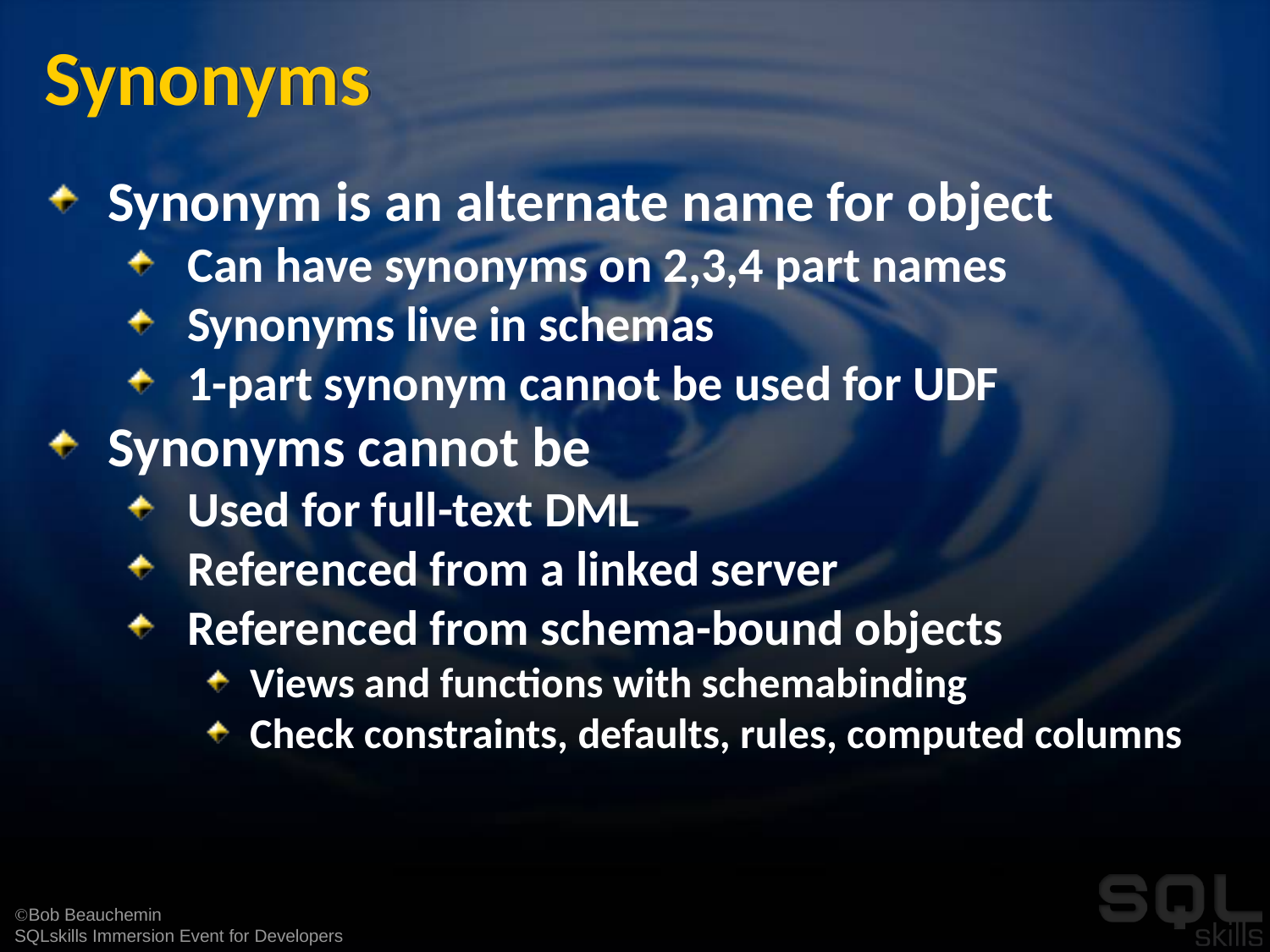

# Synonyms
Synonym is an alternate name for object
Can have synonyms on 2,3,4 part names
Synonyms live in schemas
1-part synonym cannot be used for UDF
Synonyms cannot be
Used for full-text DML
Referenced from a linked server
Referenced from schema-bound objects
Views and functions with schemabinding
Check constraints, defaults, rules, computed columns